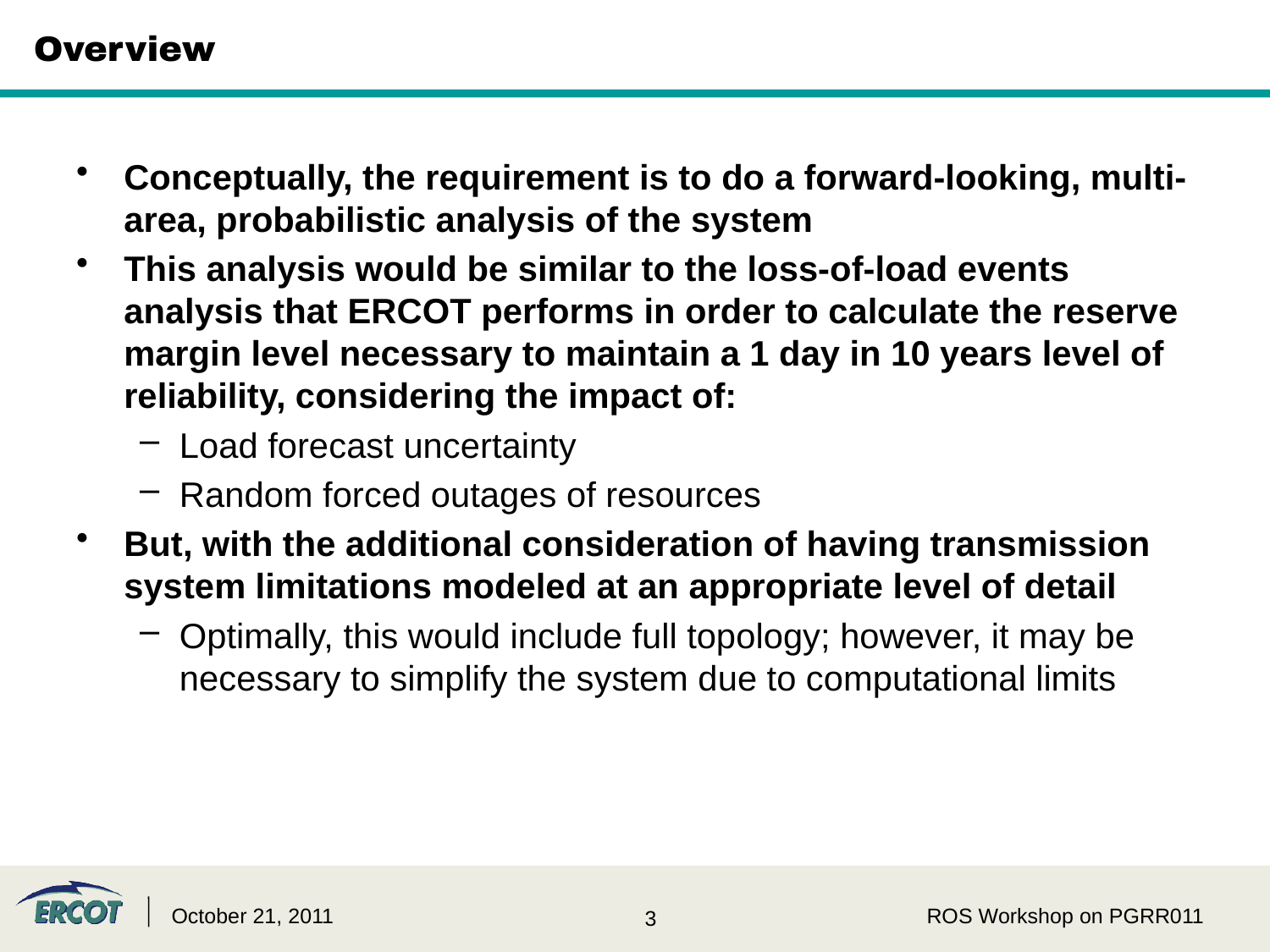

# Overview
Conceptually, the requirement is to do a forward-looking, multi-area, probabilistic analysis of the system
This analysis would be similar to the loss-of-load events analysis that ERCOT performs in order to calculate the reserve margin level necessary to maintain a 1 day in 10 years level of reliability, considering the impact of:
Load forecast uncertainty
Random forced outages of resources
But, with the additional consideration of having transmission system limitations modeled at an appropriate level of detail
Optimally, this would include full topology; however, it may be necessary to simplify the system due to computational limits
October 21, 2011
ROS Workshop on PGRR011